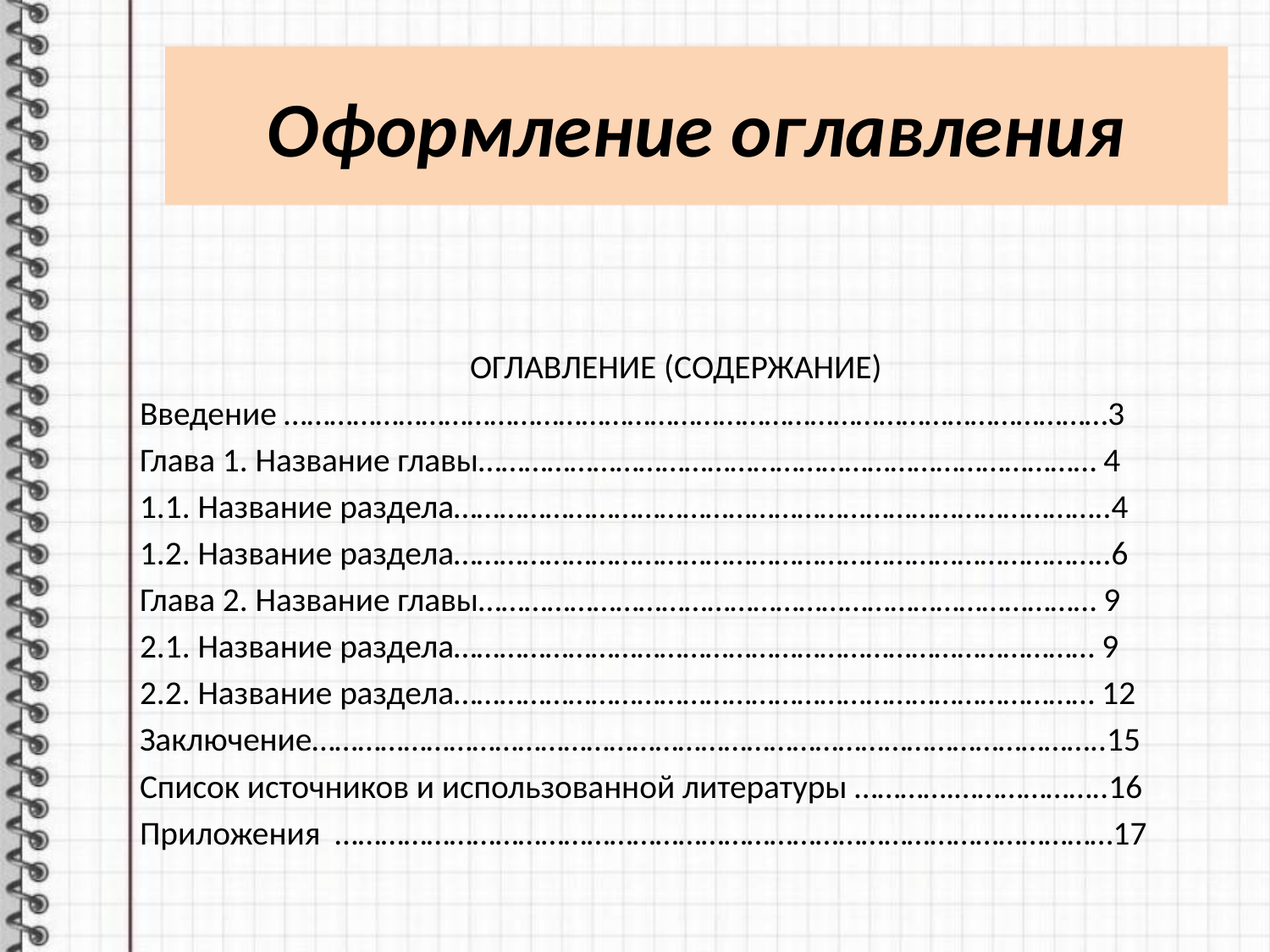

# Оформление оглавления

ОГЛАВЛЕНИЕ (СОДЕРЖАНИЕ)
Введение ………………………………………………………………………………………………3
Глава 1. Название главы……………………………………………………………………… 4
1.1. Название раздела…………………………………………………………………………..4
1.2. Название раздела…………………………………………………………………………..6
Глава 2. Название главы……………………………………………………………………… 9
2.1. Название раздела………………………………………………………………………… 9
2.2. Название раздела………………………………………………………………………… 12
Заключение…………………………………………………………………………………………..15
Список источников и использованной литературы ………….………………..16
Приложения  …………………………………………………………………………………………17